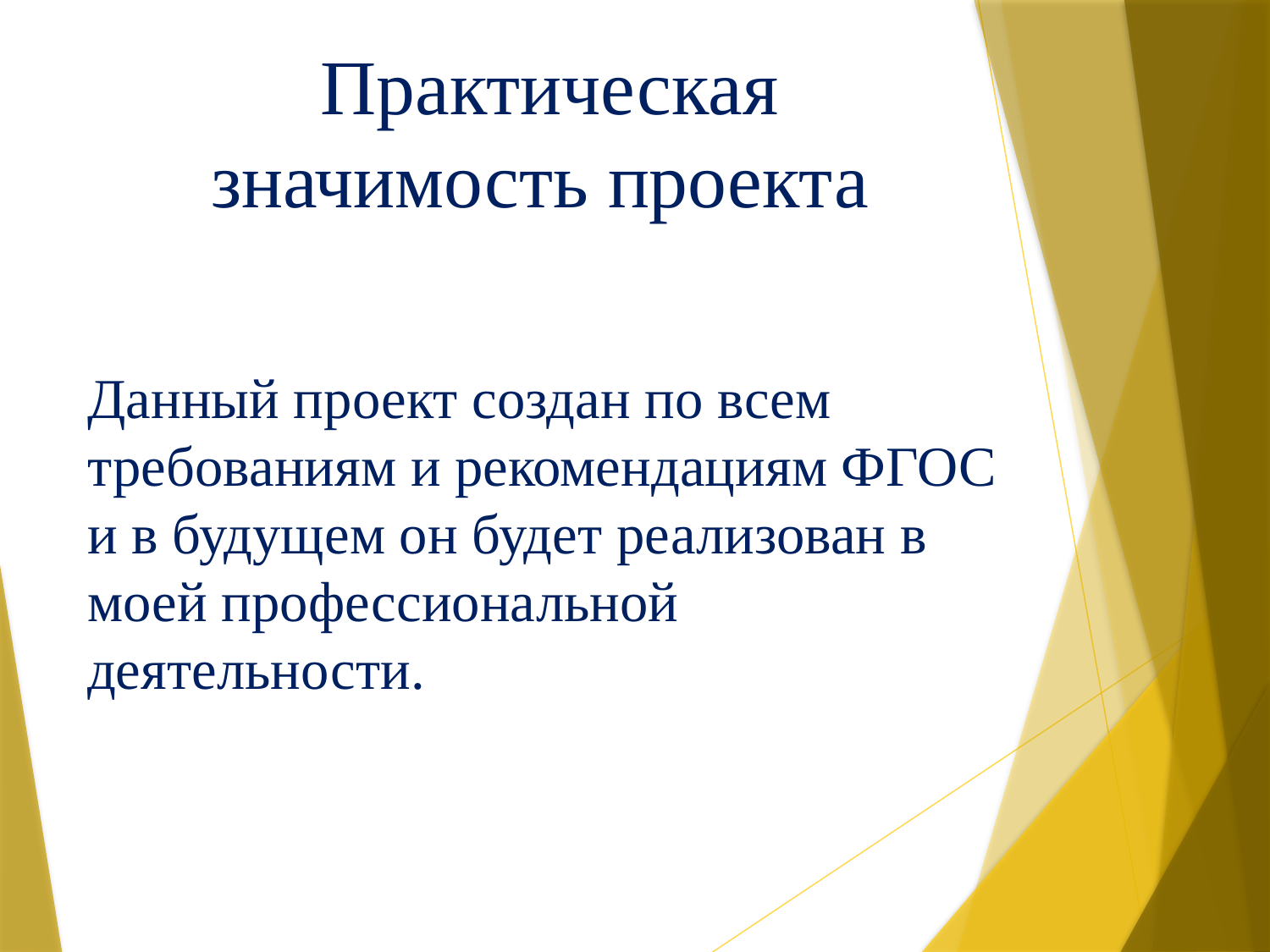

Практическая значимость проекта
Данный проект создан по всем требованиям и рекомендациям ФГОС и в будущем он будет реализован в моей профессиональной деятельности.